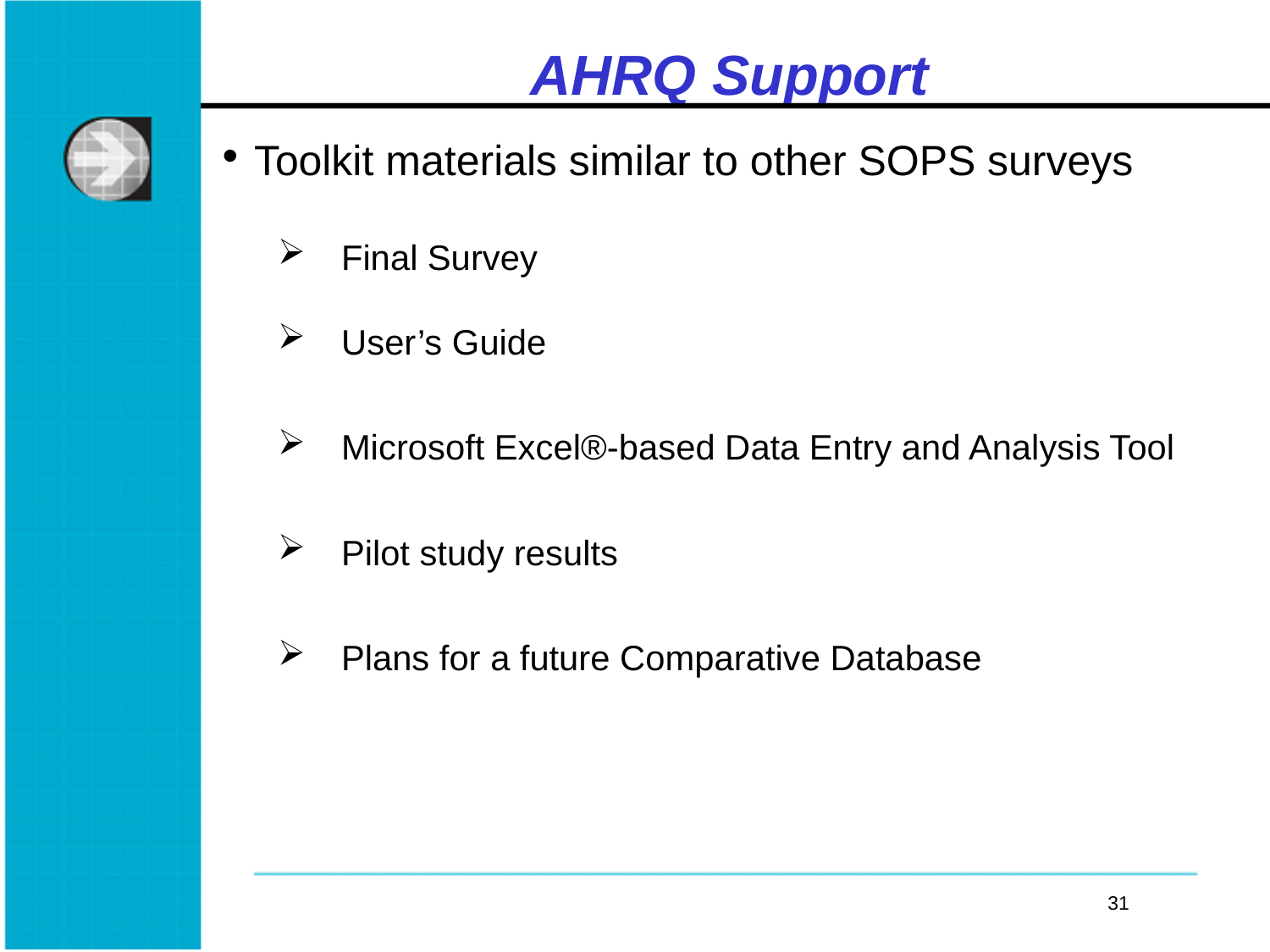

# AHRQ Support

Toolkit materials similar to other SOPS surveys

Final Survey

User’s Guide

Microsoft Excel®-based Data Entry and Analysis Tool

Pilot study results

Plans for a future Comparative Database